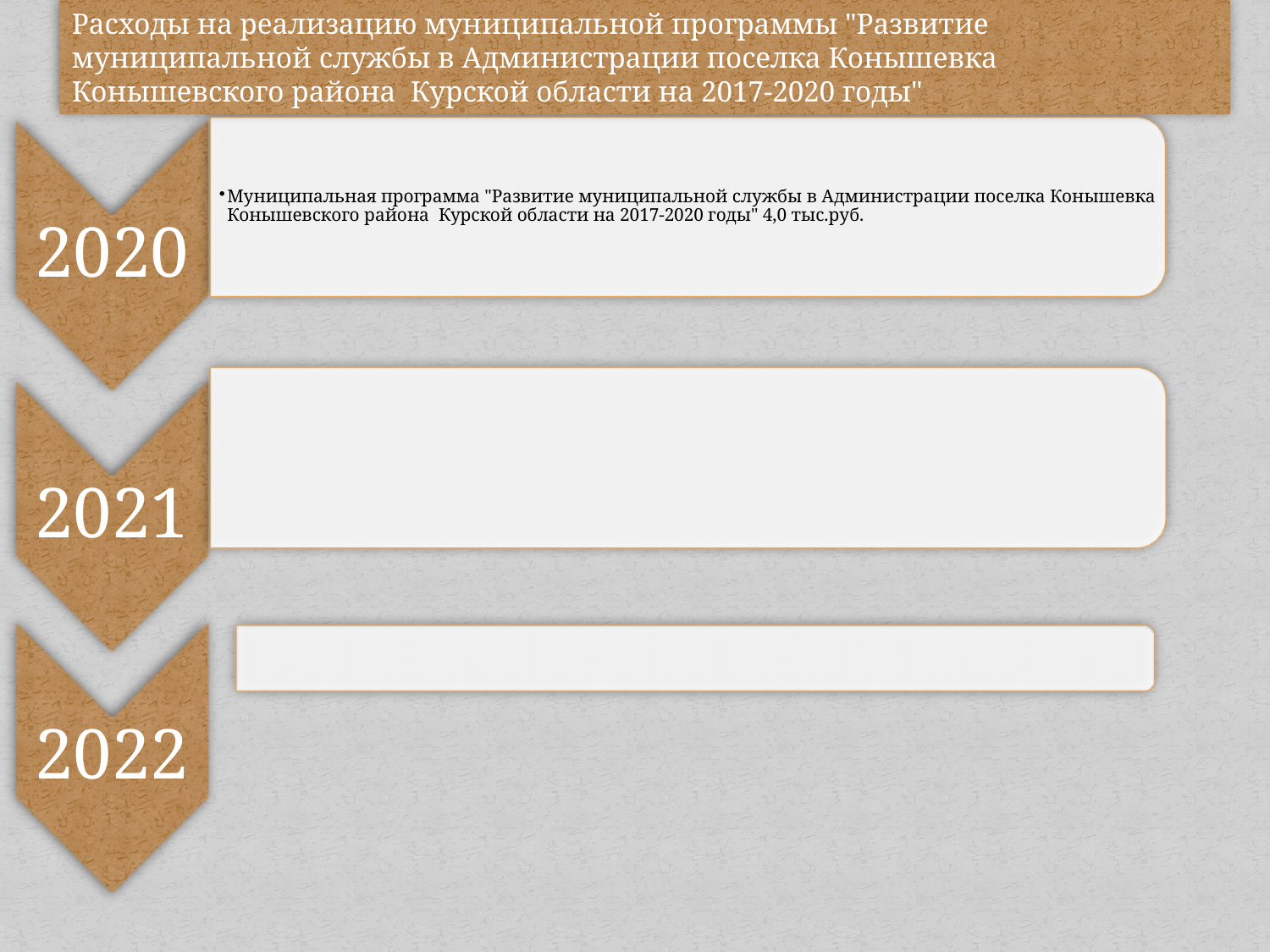

Расходы на реализацию муниципальной программы "Развитие муниципальной службы в Администрации поселка Конышевка Конышевского района  Курской области на 2017-2020 годы"
2020
Муниципальная программа "Развитие муниципальной службы в Администрации поселка Конышевка Конышевского района  Курской области на 2017-2020 годы" 4,0 тыс.руб.
2021

2022